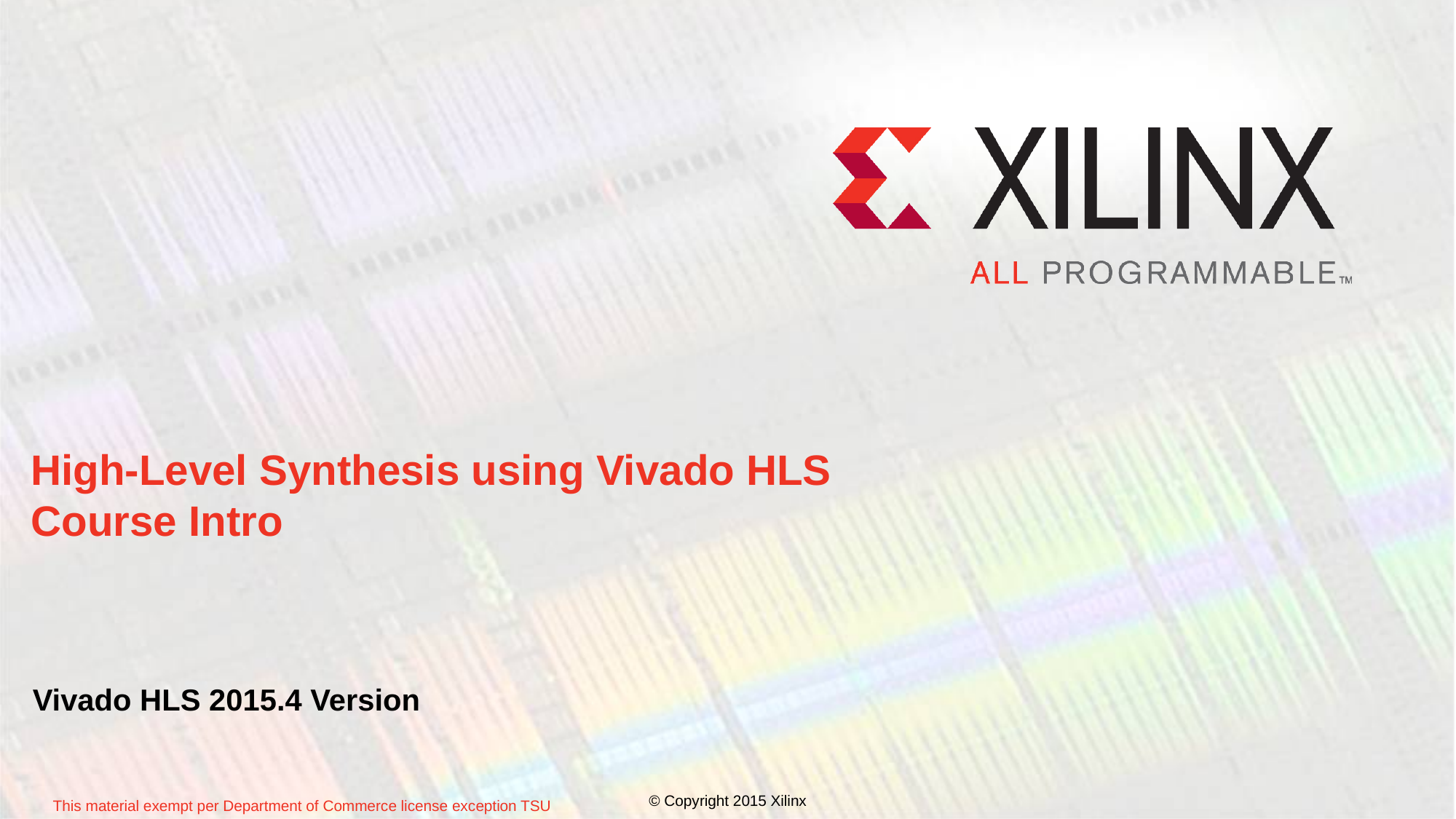

# High-Level Synthesis using Vivado HLS Course Intro
Vivado HLS 2015.4 Version
© Copyright 2015 Xilinx